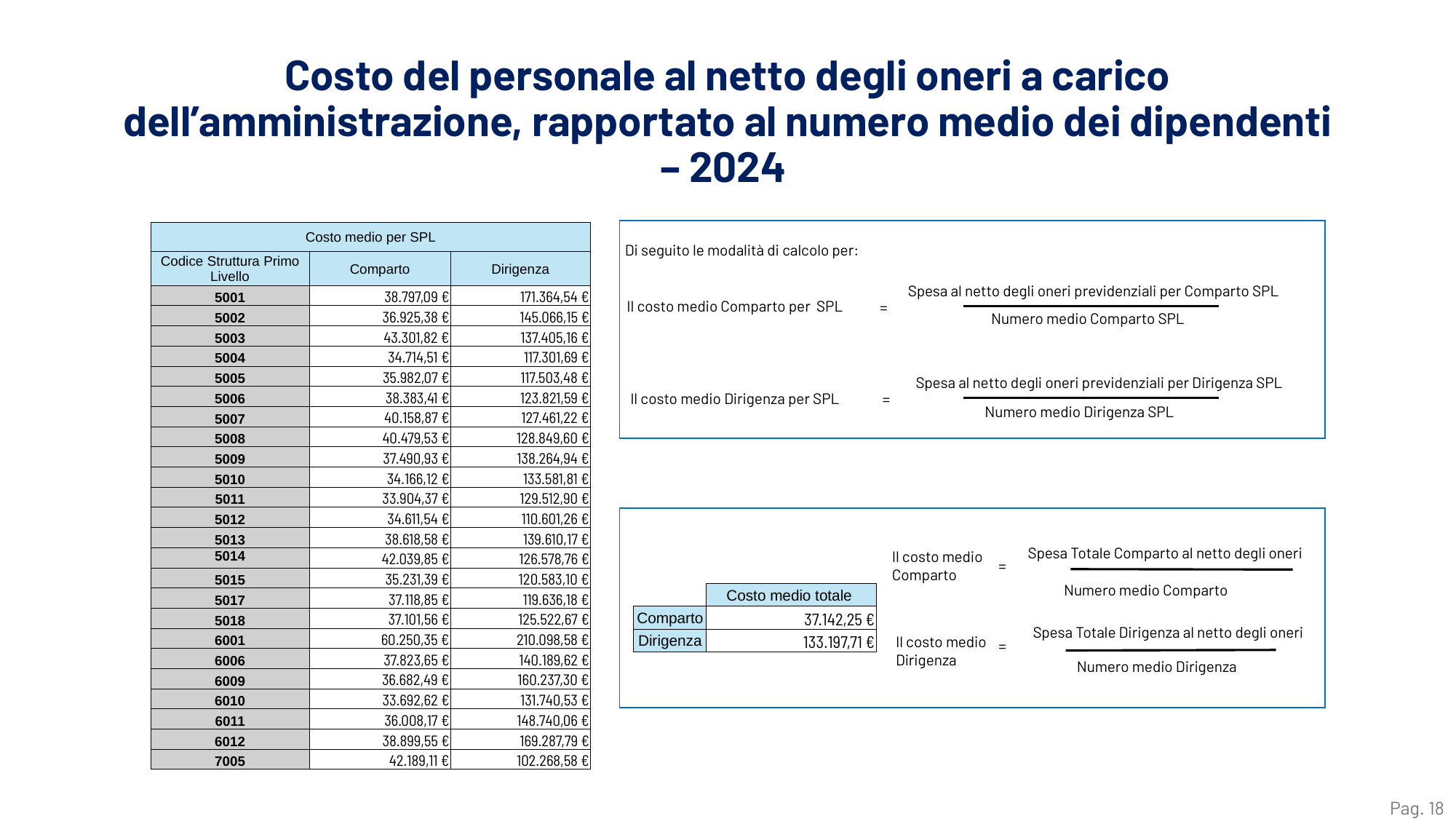

# Costo del personale al netto degli oneri a carico dell’amministrazione, rapportato al numero medio dei dipendenti – 2024

| Costo medio per SPL |  |  |
| --- | --- | --- |
| Codice Struttura Primo Livello | Comparto | Dirigenza |
| 5001 | 38.797,09 € | 171.364,54 € |
| 5002 | 36.925,38 € | 145.066,15 € |
| 5003 | 43.301,82 € | 137.405,16 € |
| 5004 | 34.714,51 € | 117.301,69 € |
| 5005 | 35.982,07 € | 117.503,48 € |
| 5006 | 38.383,41 € | 123.821,59 € |
| 5007 | 40.158,87 € | 127.461,22 € |
| 5008 | 40.479,53 € | 128.849,60 € |
| 5009 | 37.490,93 € | 138.264,94 € |
| 5010 | 34.166,12 € | 133.581,81 € |
| 5011 | 33.904,37 € | 129.512,90 € |
| 5012 | 34.611,54 € | 110.601,26 € |
| 5013 | 38.618,58 € | 139.610,17 € |
| 5014 | 42.039,85 € | 126.578,76 € |
| 5015 | 35.231,39 € | 120.583,10 € |
| 5017 | 37.118,85 € | 119.636,18 € |
| 5018 | 37.101,56 € | 125.522,67 € |
| 6001 | 60.250,35 € | 210.098,58 € |
| 6006 | 37.823,65 € | 140.189,62 € |
| 6009 | 36.682,49 € | 160.237,30 € |
| 6010 | 33.692,62 € | 131.740,53 € |
| 6011 | 36.008,17 € | 148.740,06 € |
| 6012 | 38.899,55 € | 169.287,79 € |
| 7005 | 42.189,11 € | 102.268,58 € |
Di seguito le modalità di calcolo per:

Spesa al netto degli oneri previdenziali per Comparto SPL

Il costo medio Comparto per  SPL
=

Numero medio Comparto SPL

Spesa al netto degli oneri previdenziali per Dirigenza SPL

Il costo medio Dirigenza per SPL
=

Numero medio Dirigenza SPL

Spesa Totale Comparto al netto degli oneri

Il costo medio
Comparto
=

Numero medio Comparto

|  | Costo medio totale |
| --- | --- |
| Comparto | 37.142,25 € |
| Dirigenza | 133.197,71 € |
Spesa Totale Dirigenza al netto degli oneri

Il costo medio
Dirigenza
=

Numero medio Dirigenza

Pag. 18